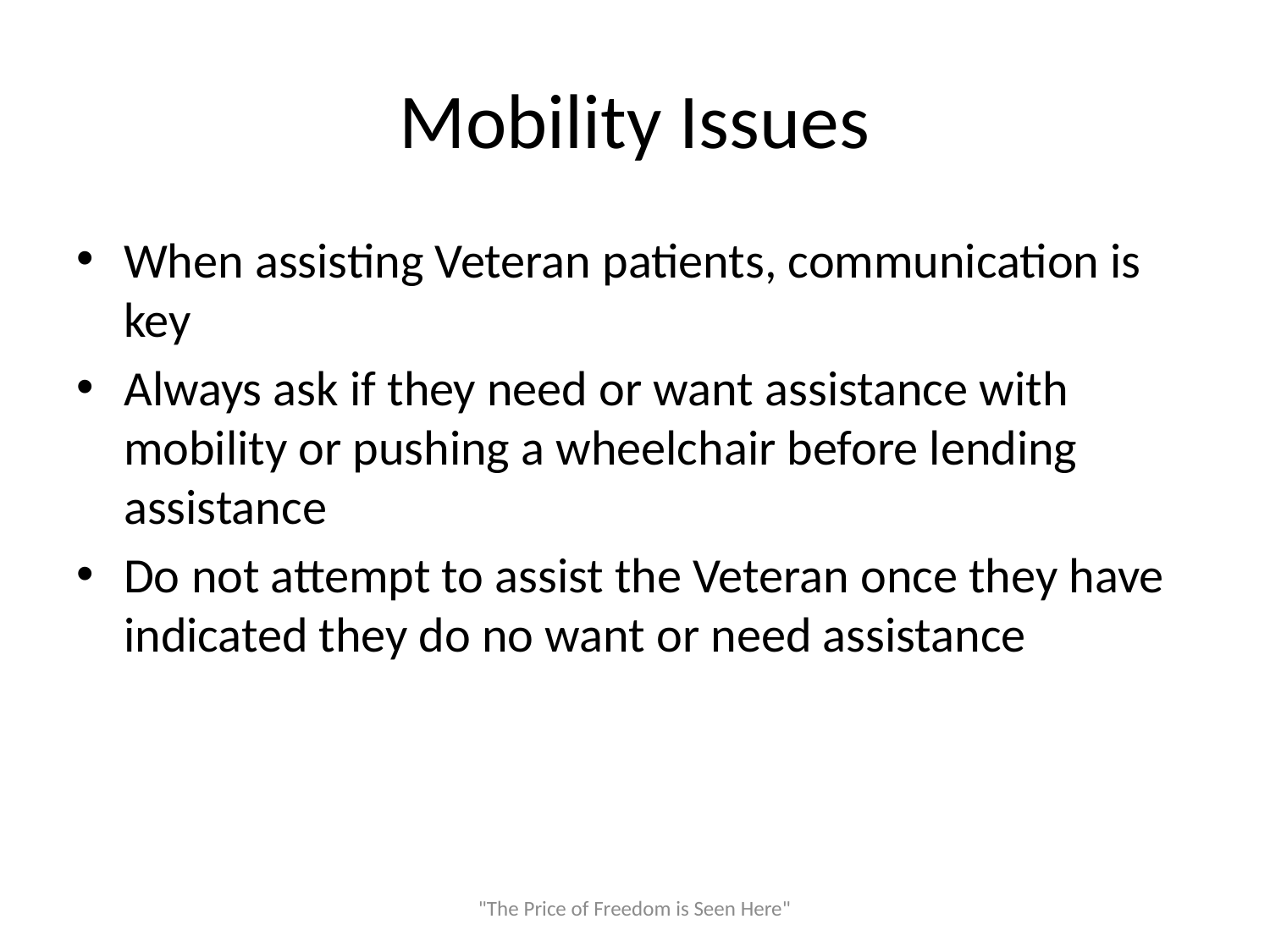

# Mobility Issues
When assisting Veteran patients, communication is key
Always ask if they need or want assistance with mobility or pushing a wheelchair before lending assistance
Do not attempt to assist the Veteran once they have indicated they do no want or need assistance
"The Price of Freedom is Seen Here"